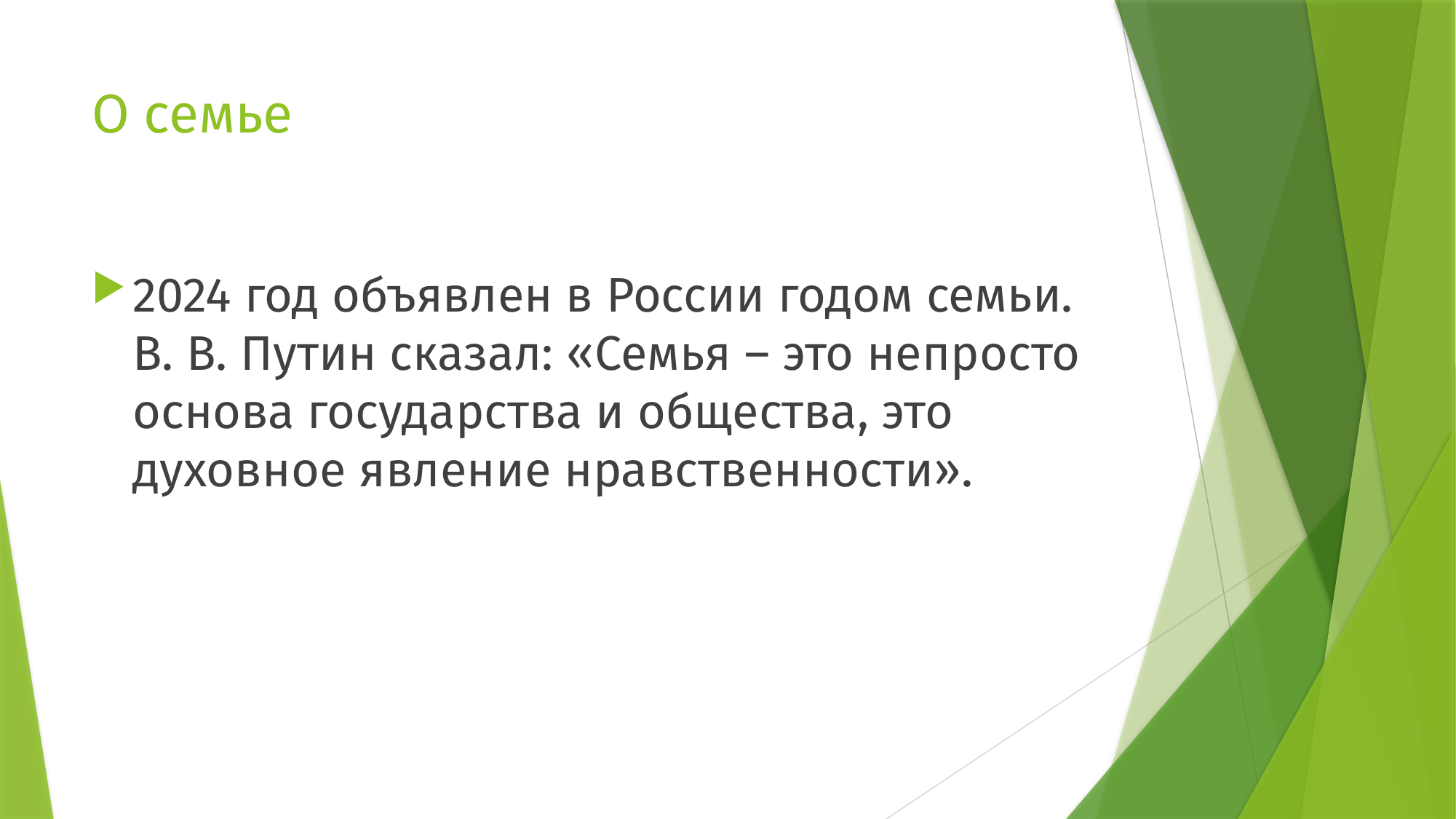

# О семье
2024 год объявлен в России годом семьи. В. В. Путин сказал: «Семья – это непросто основа государства и общества, это духовное явление нравственности».